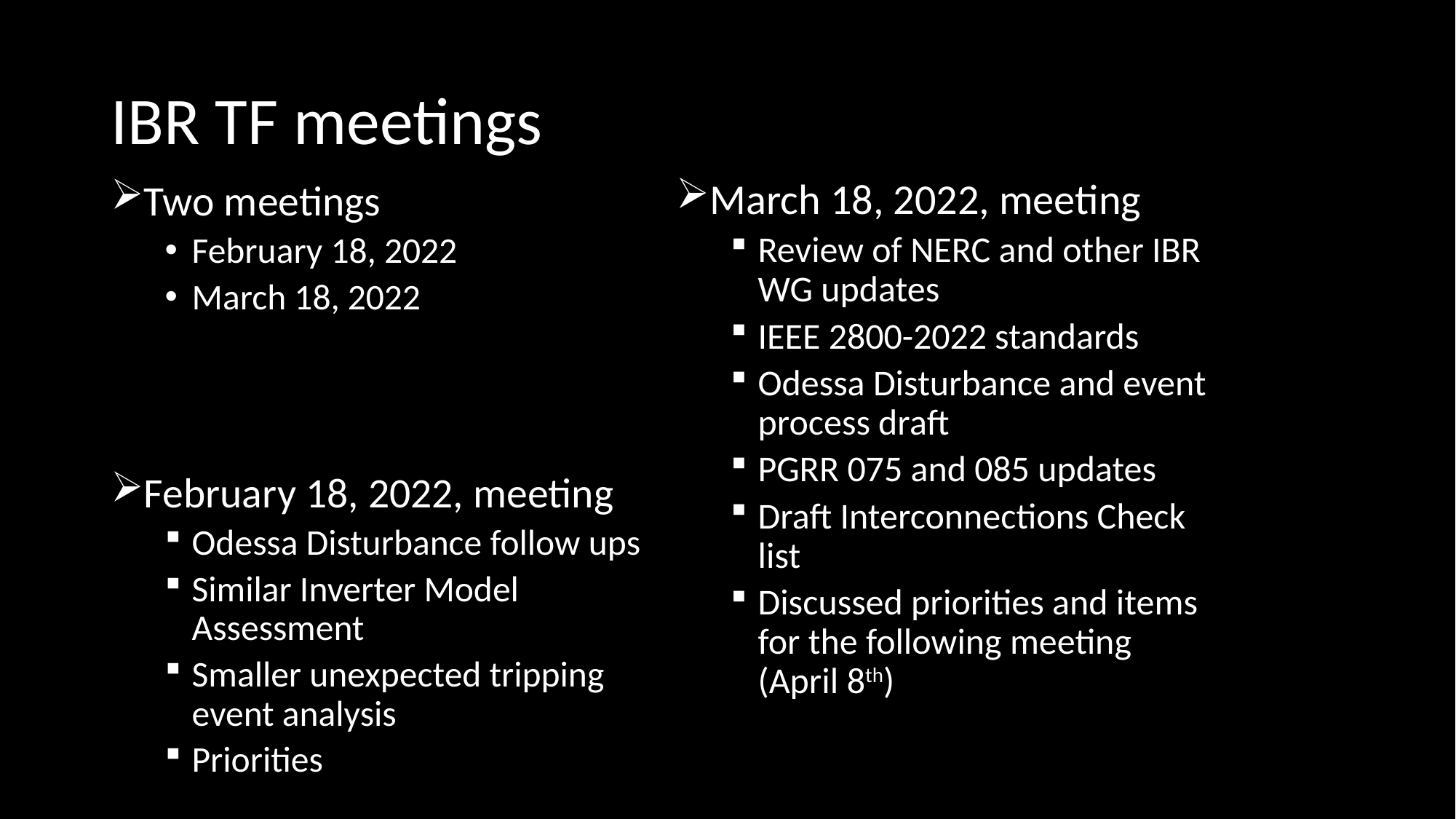

# IBR TF meetings
March 18, 2022, meeting
Review of NERC and other IBR WG updates
IEEE 2800-2022 standards
Odessa Disturbance and event process draft
PGRR 075 and 085 updates
Draft Interconnections Check list
Discussed priorities and items for the following meeting (April 8th)

Two meetings
February 18, 2022
March 18, 2022

February 18, 2022, meeting
Odessa Disturbance follow ups
Similar Inverter Model Assessment
Smaller unexpected tripping event analysis
Priorities